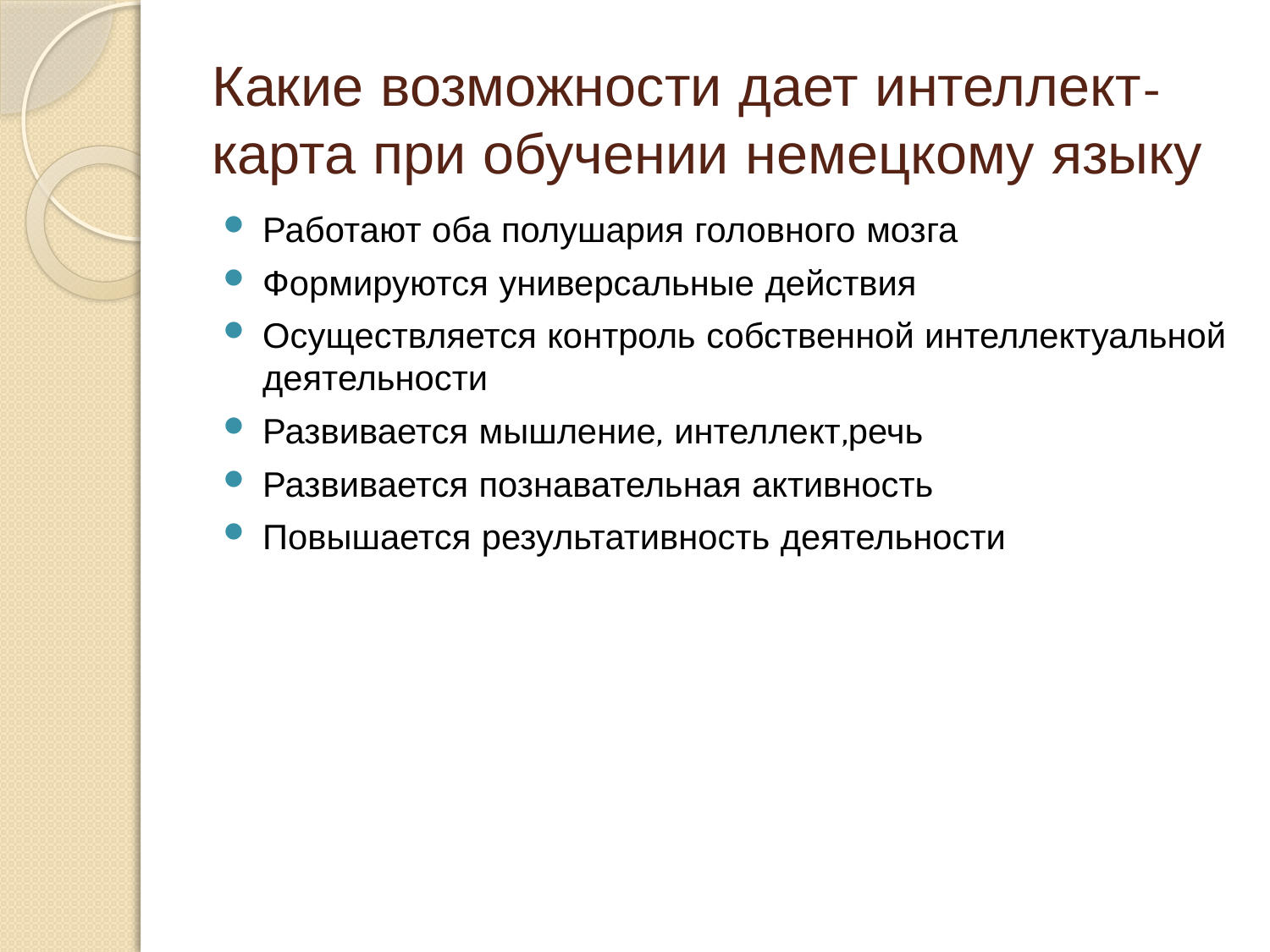

# Какие возможности дает интеллект-карта при обучении немецкому языку
Работают оба полушария головного мозга
Формируются универсальные действия
Осуществляется контроль собственной интеллектуальной деятельности
Развивается мышление, интеллект,речь
Развивается познавательная активность
Повышается результативность деятельности